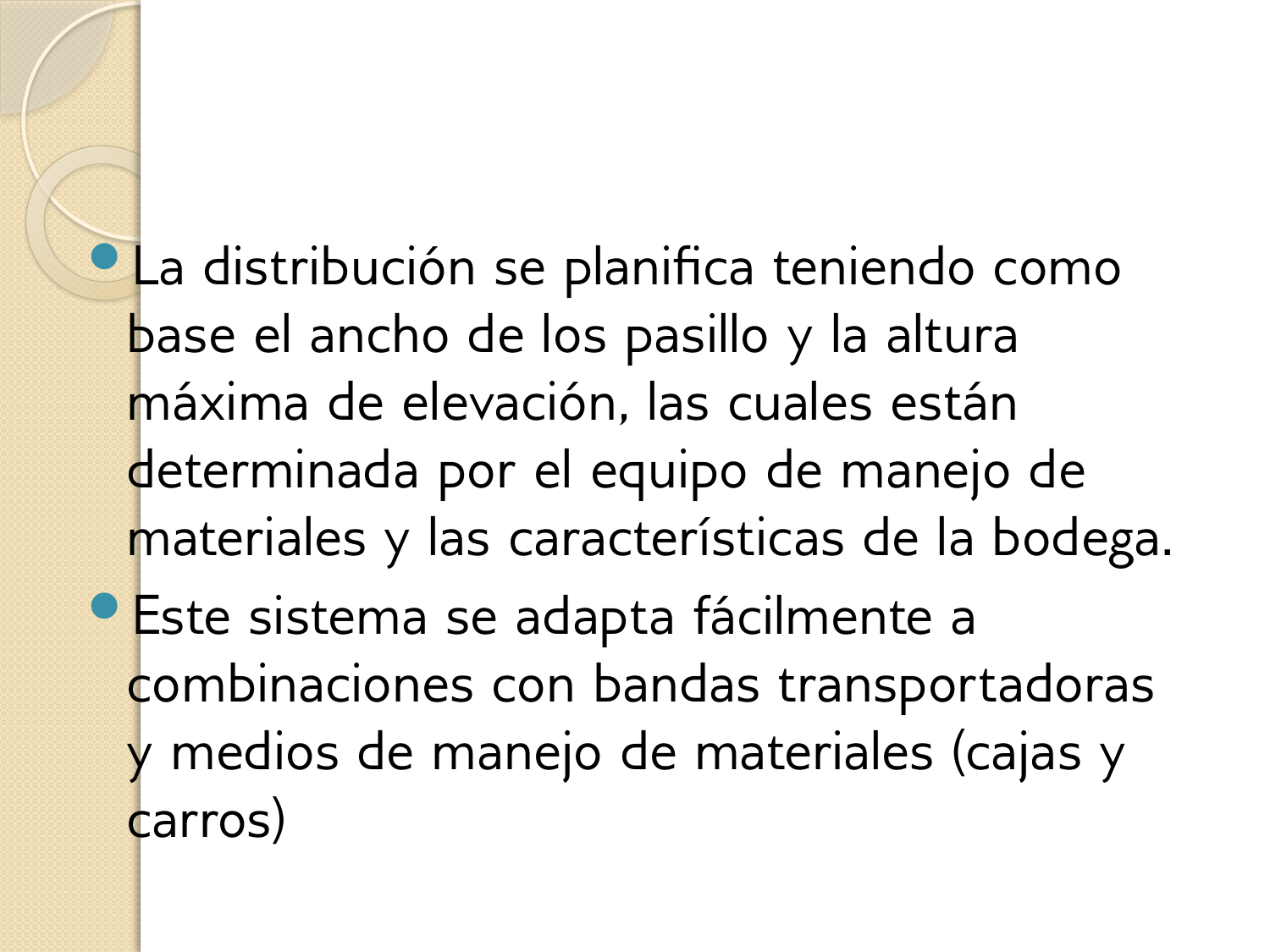

#
La distribución se planifica teniendo como base el ancho de los pasillo y la altura máxima de elevación, las cuales están determinada por el equipo de manejo de materiales y las características de la bodega.
Este sistema se adapta fácilmente a combinaciones con bandas transportadoras y medios de manejo de materiales (cajas y carros)